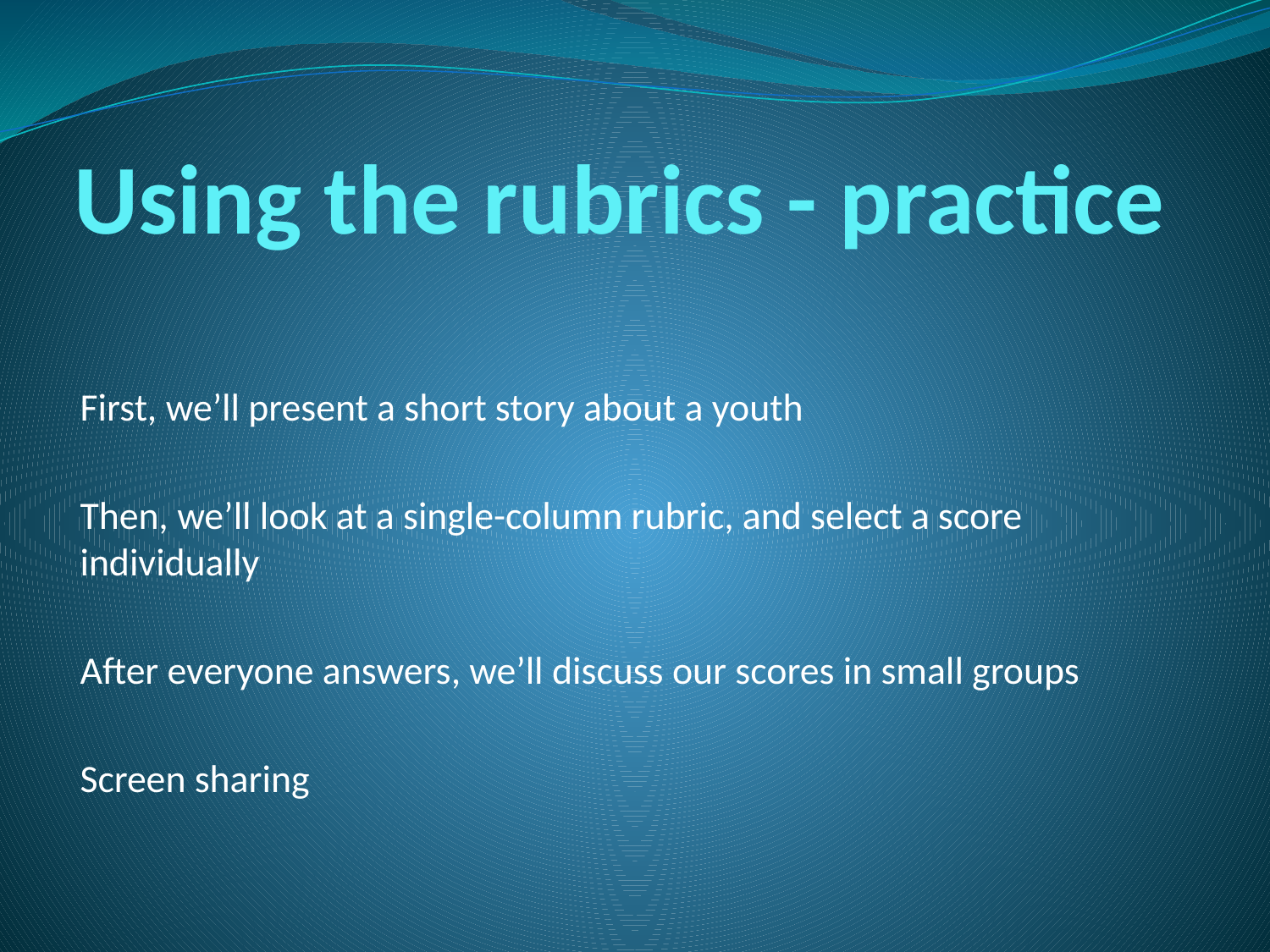

# Using the rubrics - practice
First, we’ll present a short story about a youth

Then, we’ll look at a single-column rubric, and select a score individually

After everyone answers, we’ll discuss our scores in small groups

Screen sharing